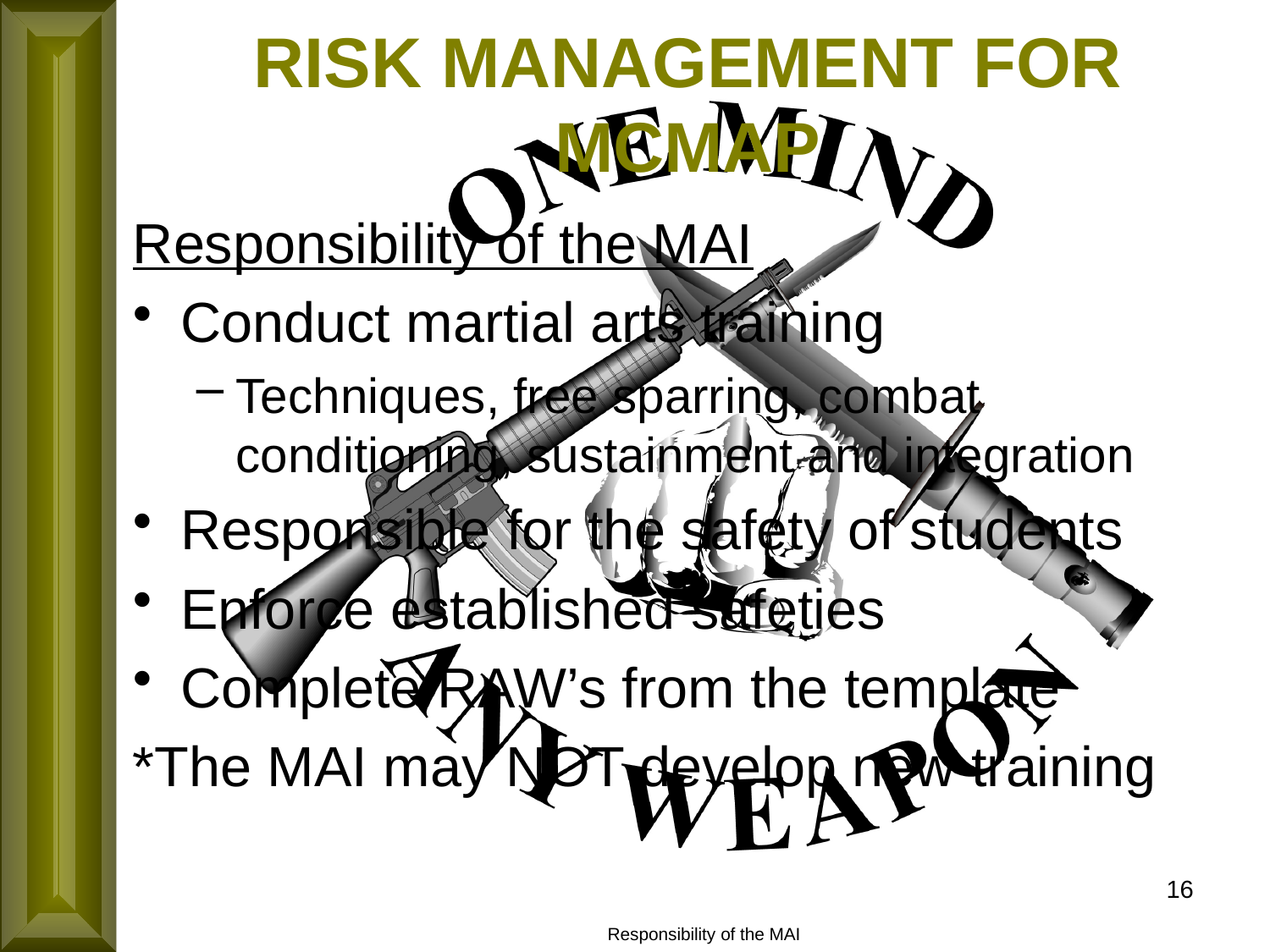

RISK MANAGEMENT FOR MCMAP
Responsibility of the MAI
Conduct martial arts training
Techniques, free sparring, combat conditioning, sustainment and integration
Responsible for the safety of students
Enforce established safeties
Complete RAW’s from the template
*The MAI may NOT develop new training
16
Responsibility of the MAI